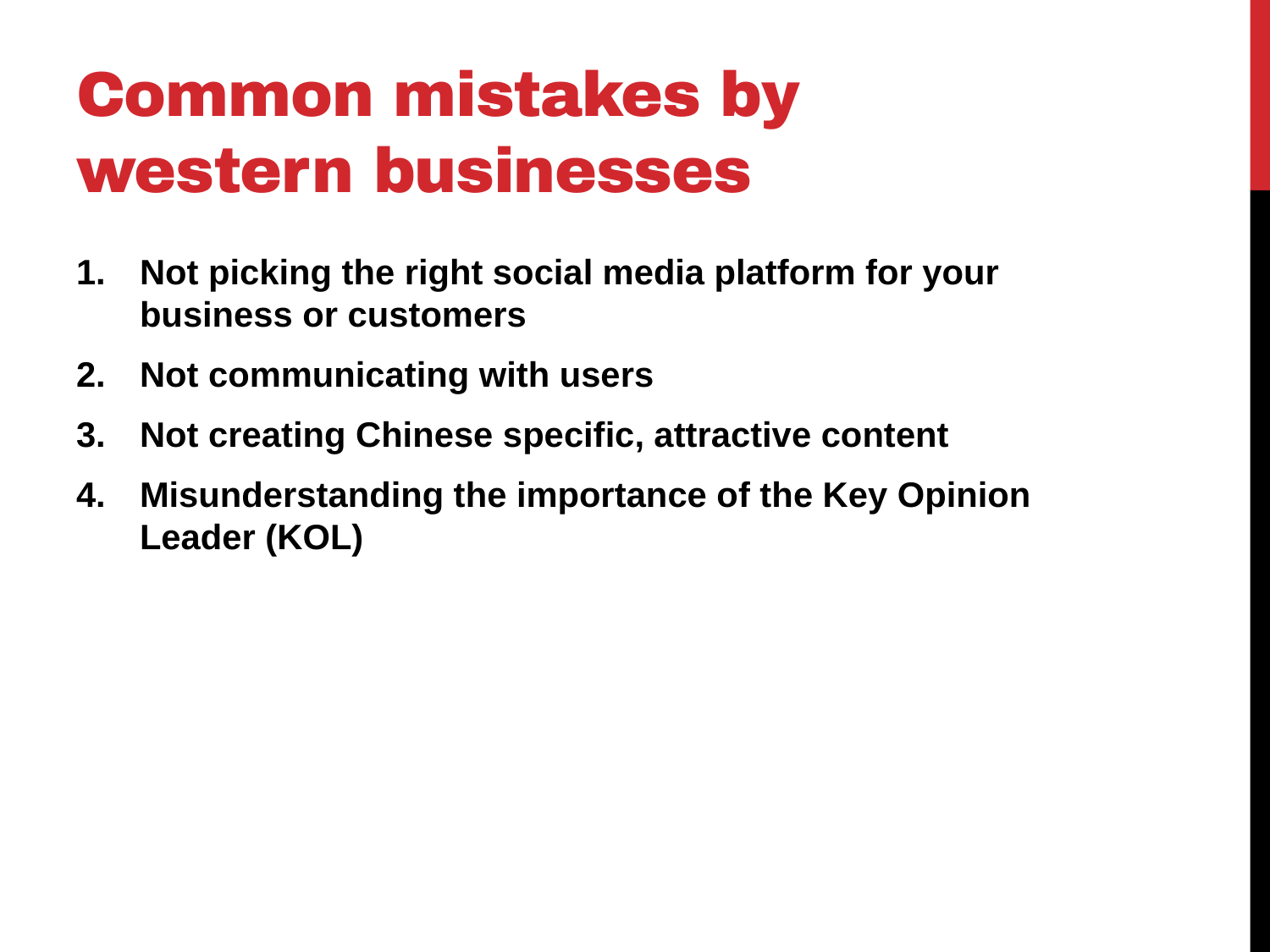

# Common mistakes by western businesses
Not picking the right social media platform for your business or customers
Not communicating with users
Not creating Chinese specific, attractive content
Misunderstanding the importance of the Key Opinion Leader (KOL)